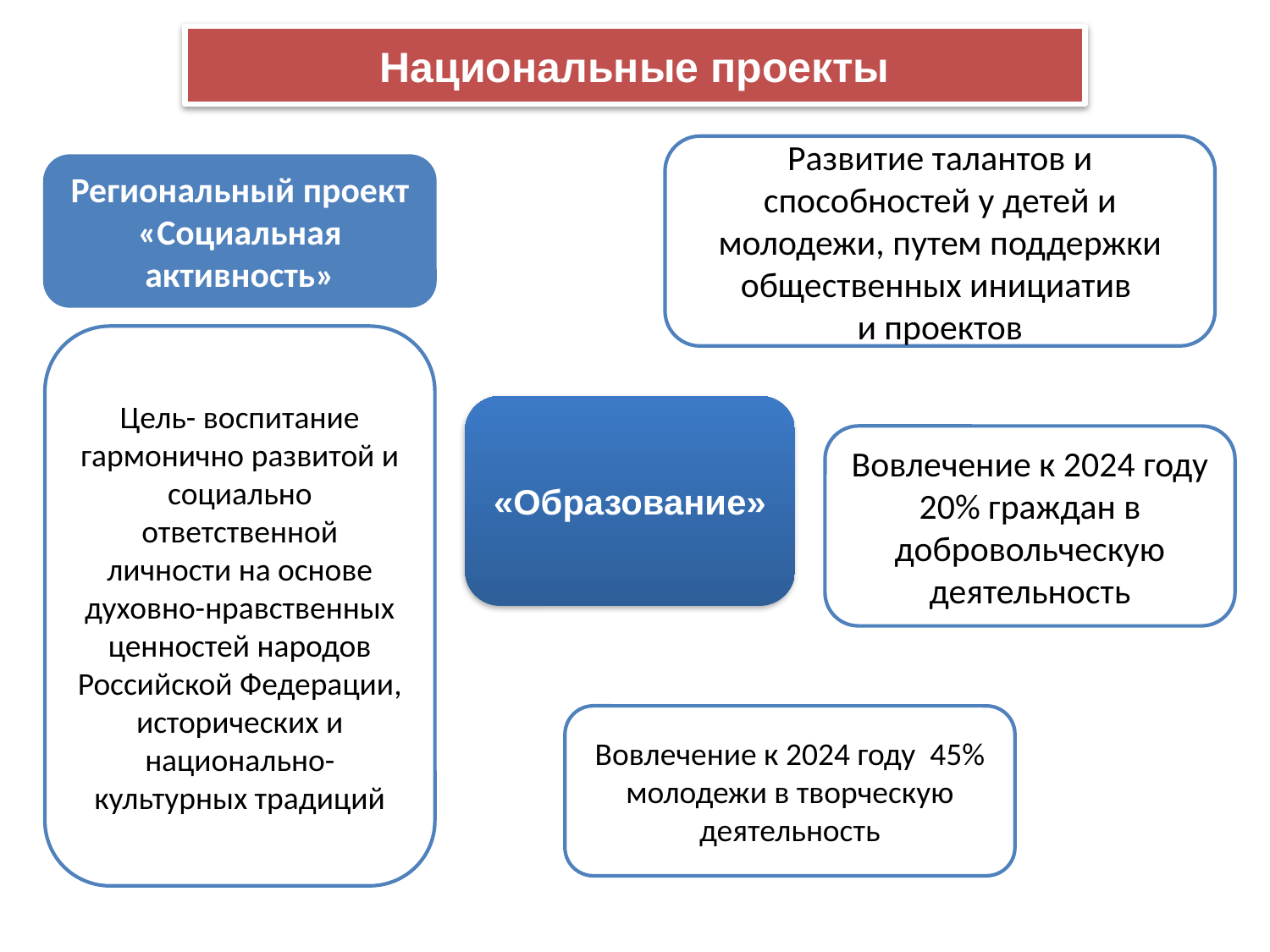

Национальные проекты
Развитие талантов и способностей у детей и молодежи, путем поддержки общественных инициатив
и проектов
Региональный проект «Социальная активность»
Цель- воспитание гармонично развитой и социально ответственной личности на основе духовно-нравственных ценностей народов Российской Федерации, исторических и национально-культурных традиций
«Образование»
Вовлечение к 2024 году 20% граждан в добровольческую деятельность
Вовлечение к 2024 году  45% молодежи в творческую деятельность